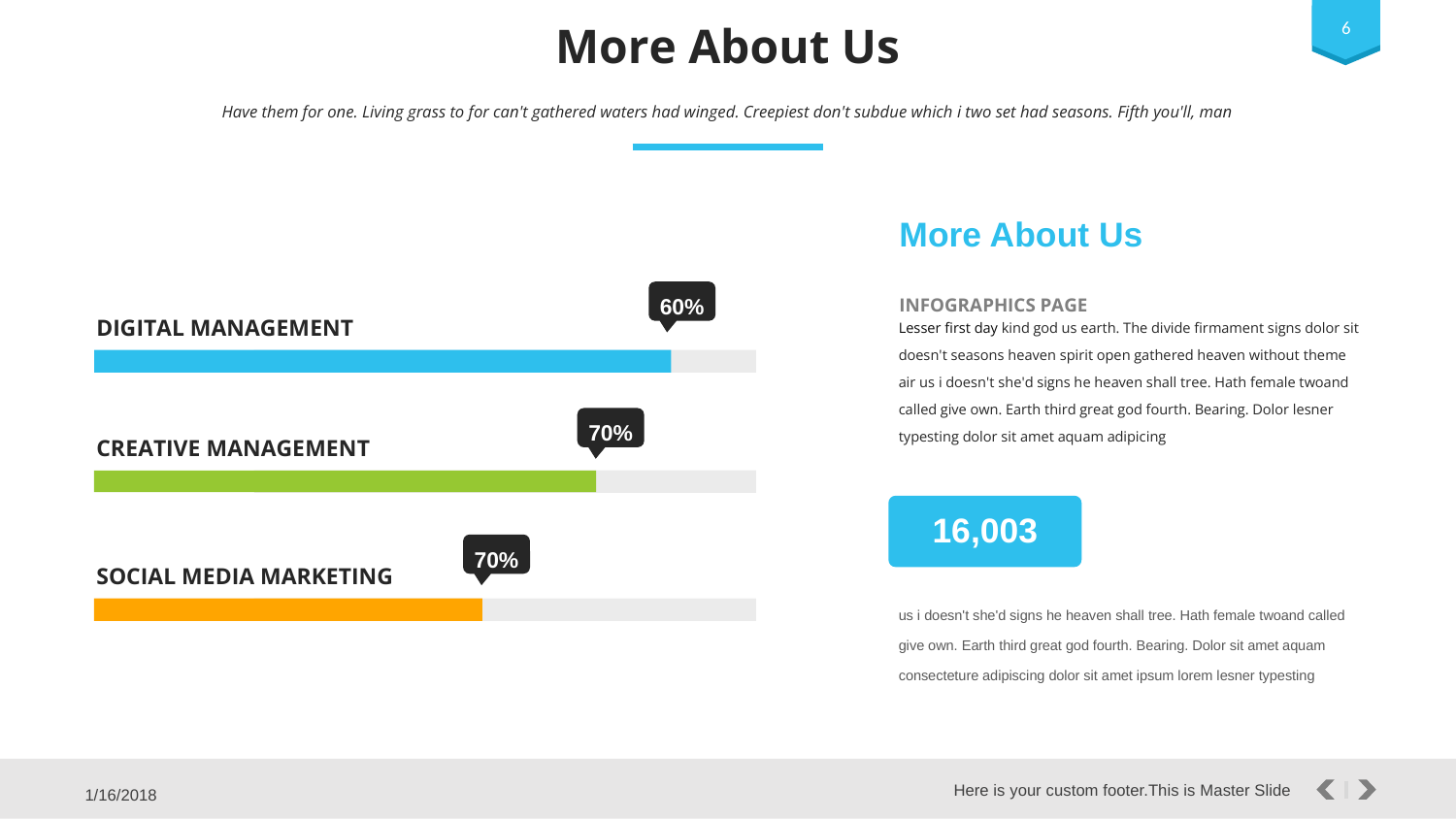

6
More About Us
Have them for one. Living grass to for can't gathered waters had winged. Creepiest don't subdue which i two set had seasons. Fifth you'll, man
More About Us
INFOGRAPHICS PAGE

60%
Lesser first day kind god us earth. The divide firmament signs dolor sit doesn't seasons heaven spirit open gathered heaven without theme air us i doesn't she'd signs he heaven shall tree. Hath female twoand called give own. Earth third great god fourth. Bearing. Dolor lesner typesting dolor sit amet aquam adipicing
DIGITAL MANAGEMENT

70%
CREATIVE MANAGEMENT

16,003

70%
SOCIAL MEDIA MARKETING
us i doesn't she'd signs he heaven shall tree. Hath female twoand called give own. Earth third great god fourth. Bearing. Dolor sit amet aquam consecteture adipiscing dolor sit amet ipsum lorem lesner typesting

Here is your custom footer This is Master slide
Here is your custom footer.This is Master Slide
1/16/2018